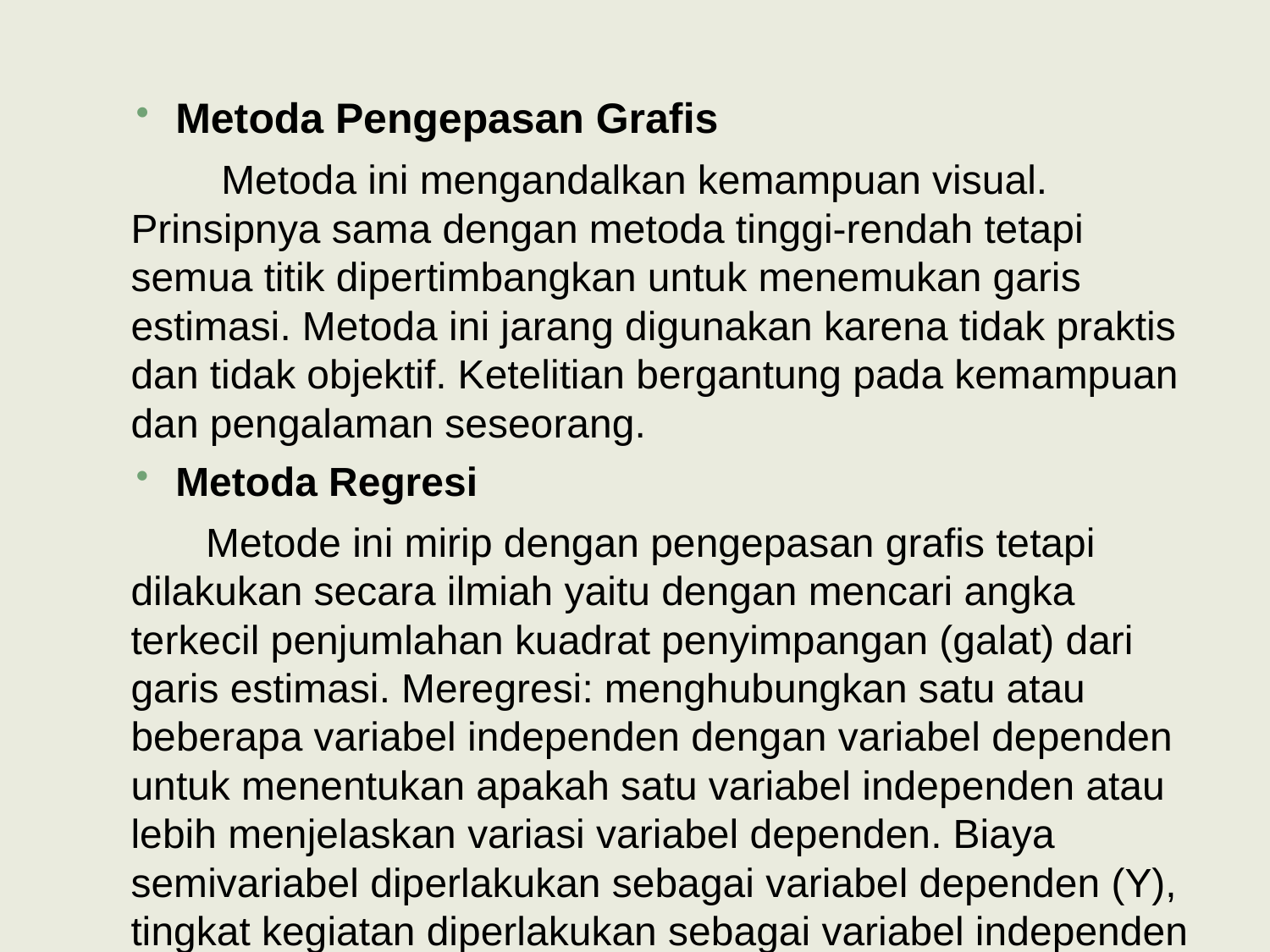

Metoda Pengepasan Grafis
            Metoda ini mengandalkan kemampuan visual. Prinsipnya sama dengan metoda tinggi-rendah tetapi semua titik dipertimbangkan untuk menemukan garis estimasi. Metoda ini jarang digunakan karena tidak praktis dan tidak objektif. Ketelitian bergantung pada kemampuan dan pengalaman seseorang.
Metoda Regresi
Metode ini mirip dengan pengepasan grafis tetapi dilakukan secara ilmiah yaitu dengan mencari angka terkecil penjumlahan kuadrat penyimpangan (galat) dari garis estimasi. Meregresi: menghubungkan satu atau beberapa variabel independen dengan variabel dependen untuk menentukan apakah satu variabel independen atau lebih menjelaskan variasi variabel dependen. Biaya semivariabel diperlakukan sebagai variabel dependen (Y), tingkat kegiatan diperlakukan sebagai variabel independen (X).